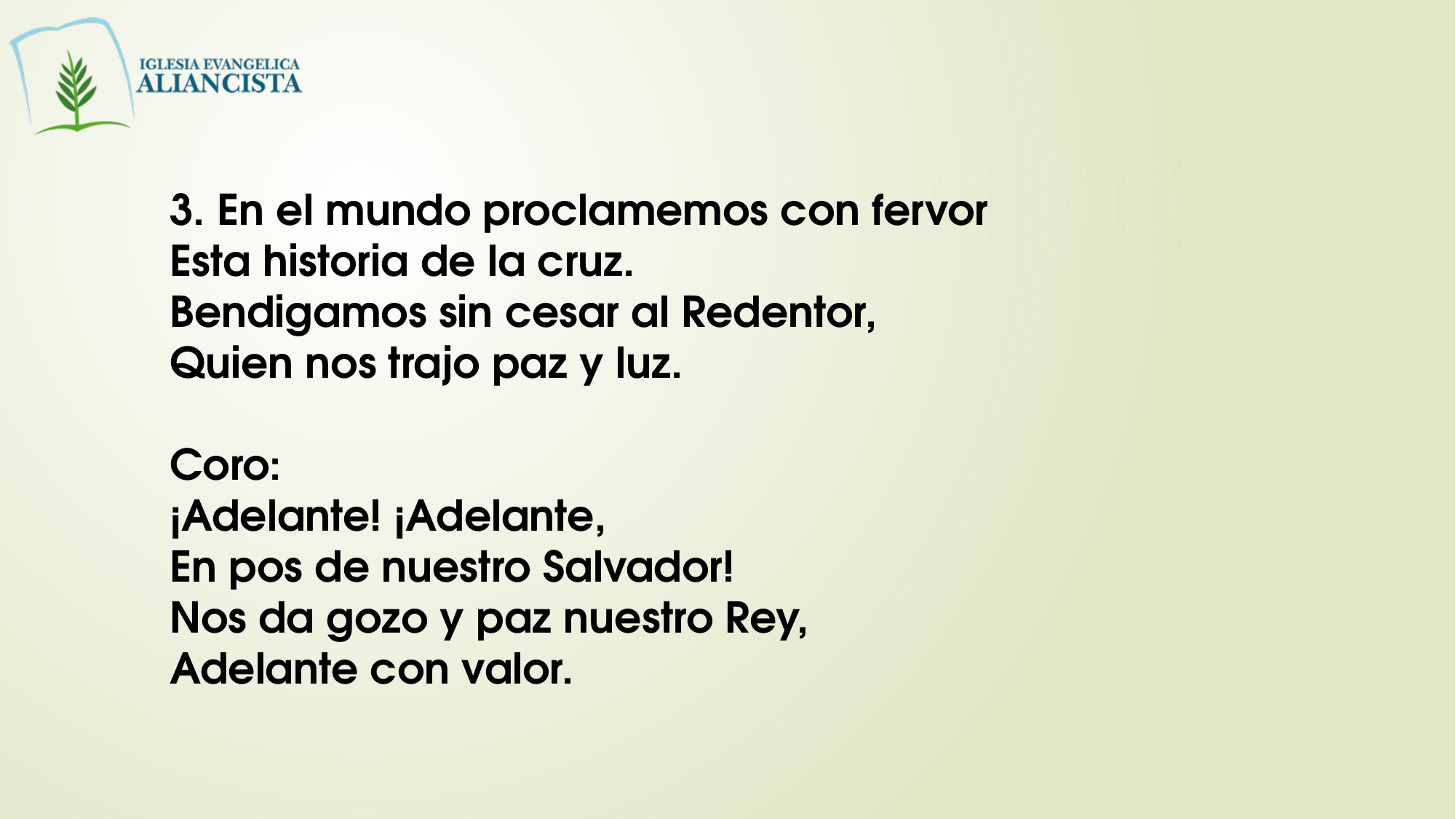

3. En el mundo proclamemos con fervor
Esta historia de la cruz.
Bendigamos sin cesar al Redentor,
Quien nos trajo paz y luz.

Coro:
¡Adelante! ¡Adelante,
En pos de nuestro Salvador!
Nos da gozo y paz nuestro Rey,
Adelante con valor.